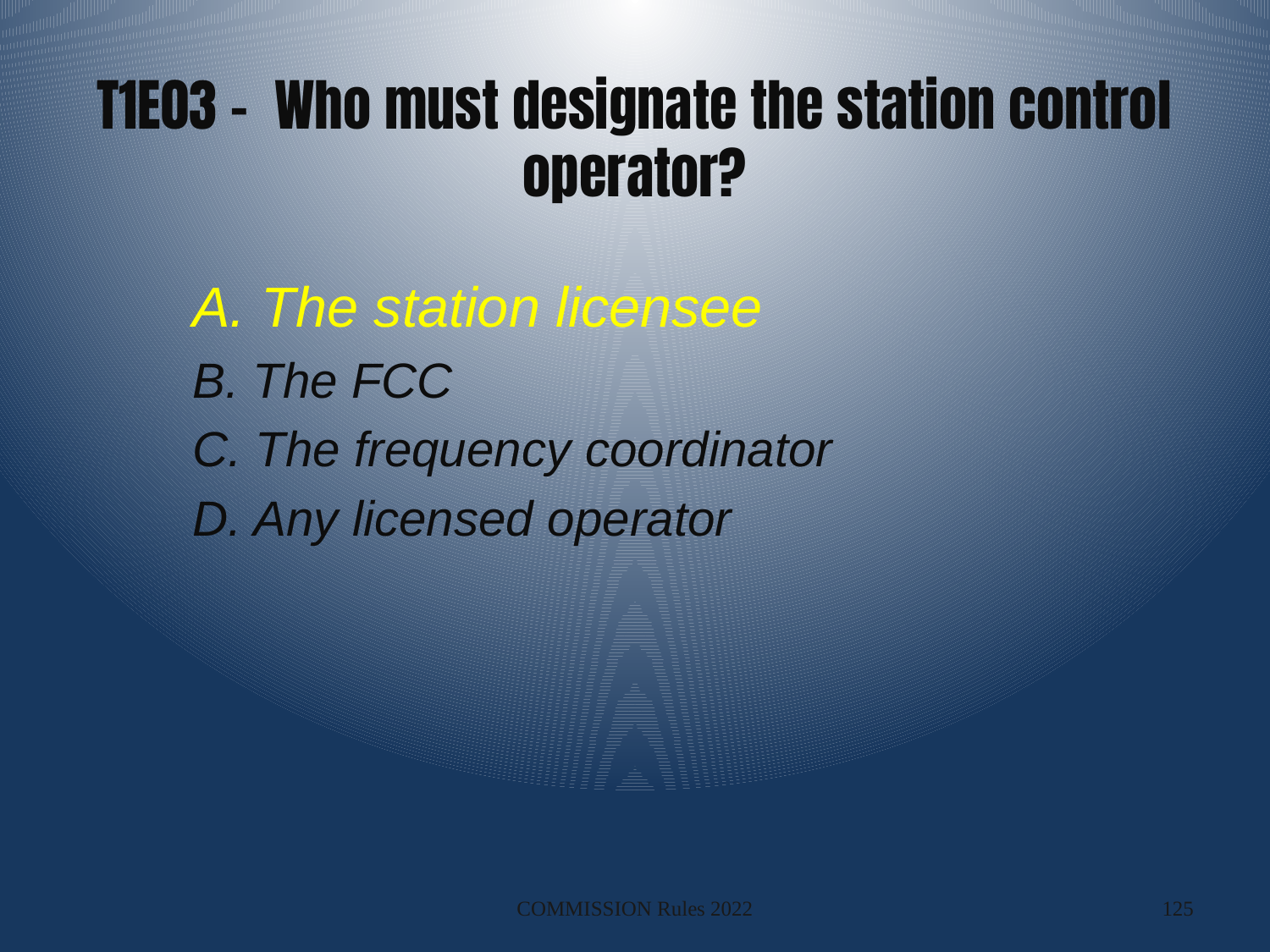

# T1E03 -  Who must designate the station control operator?
A. The station licensee
B. The FCC
C. The frequency coordinator
D. Any licensed operator

COMMISSION Rules 2022
125